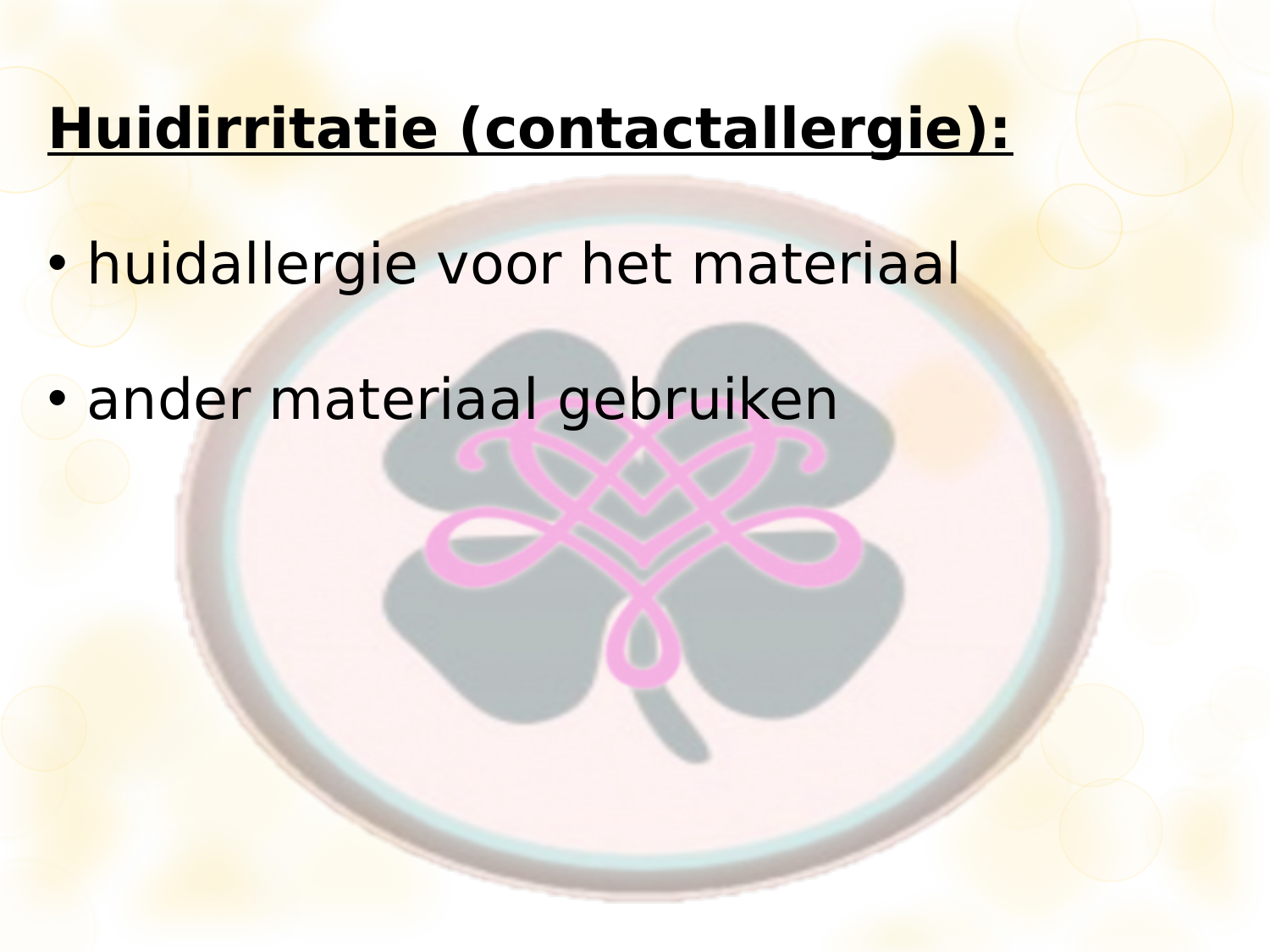

Huidirritatie (contactallergie):

huidallergie voor het materiaal

ander materiaal gebruiken